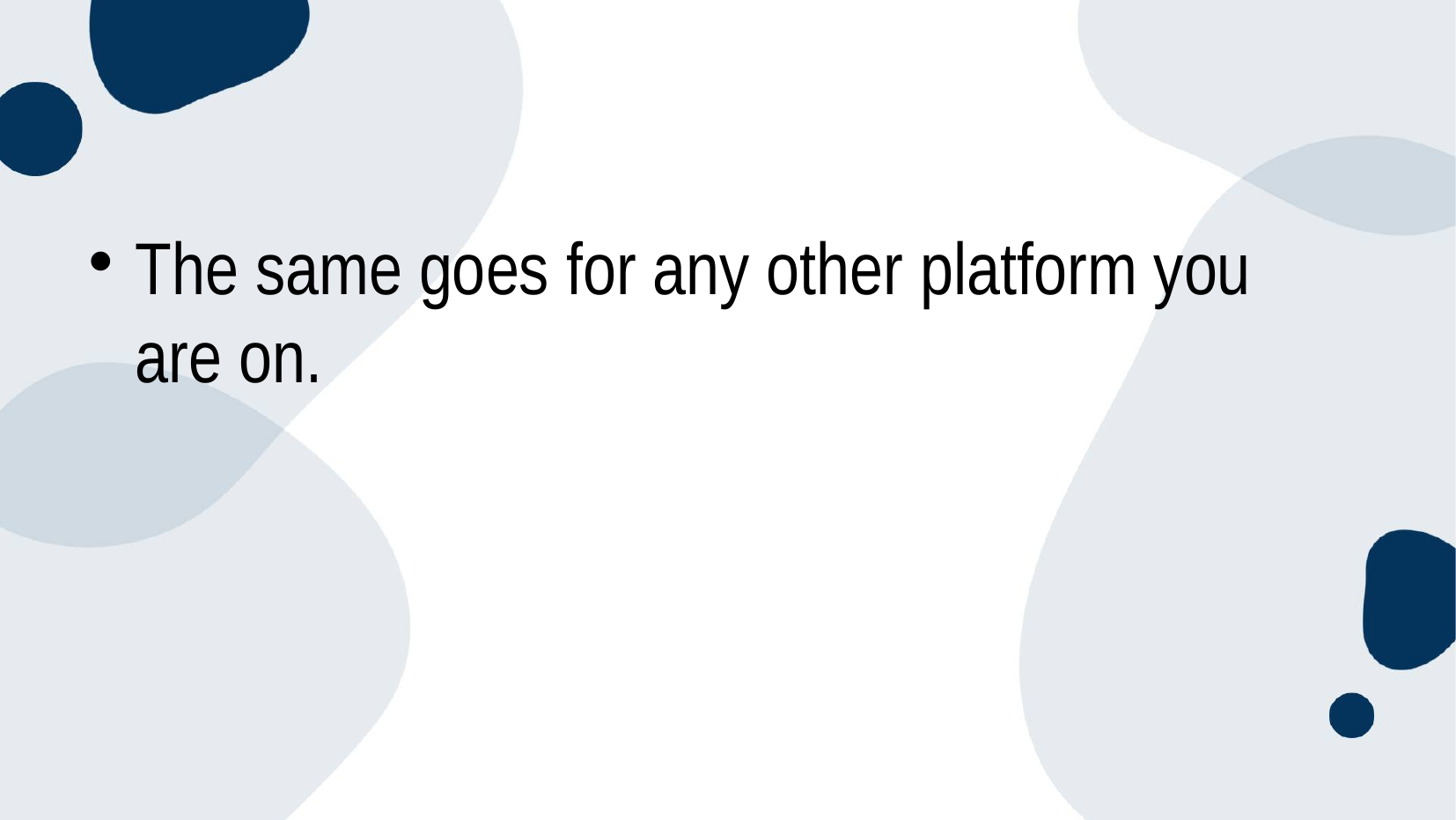

The same goes for any other platform you   are on.